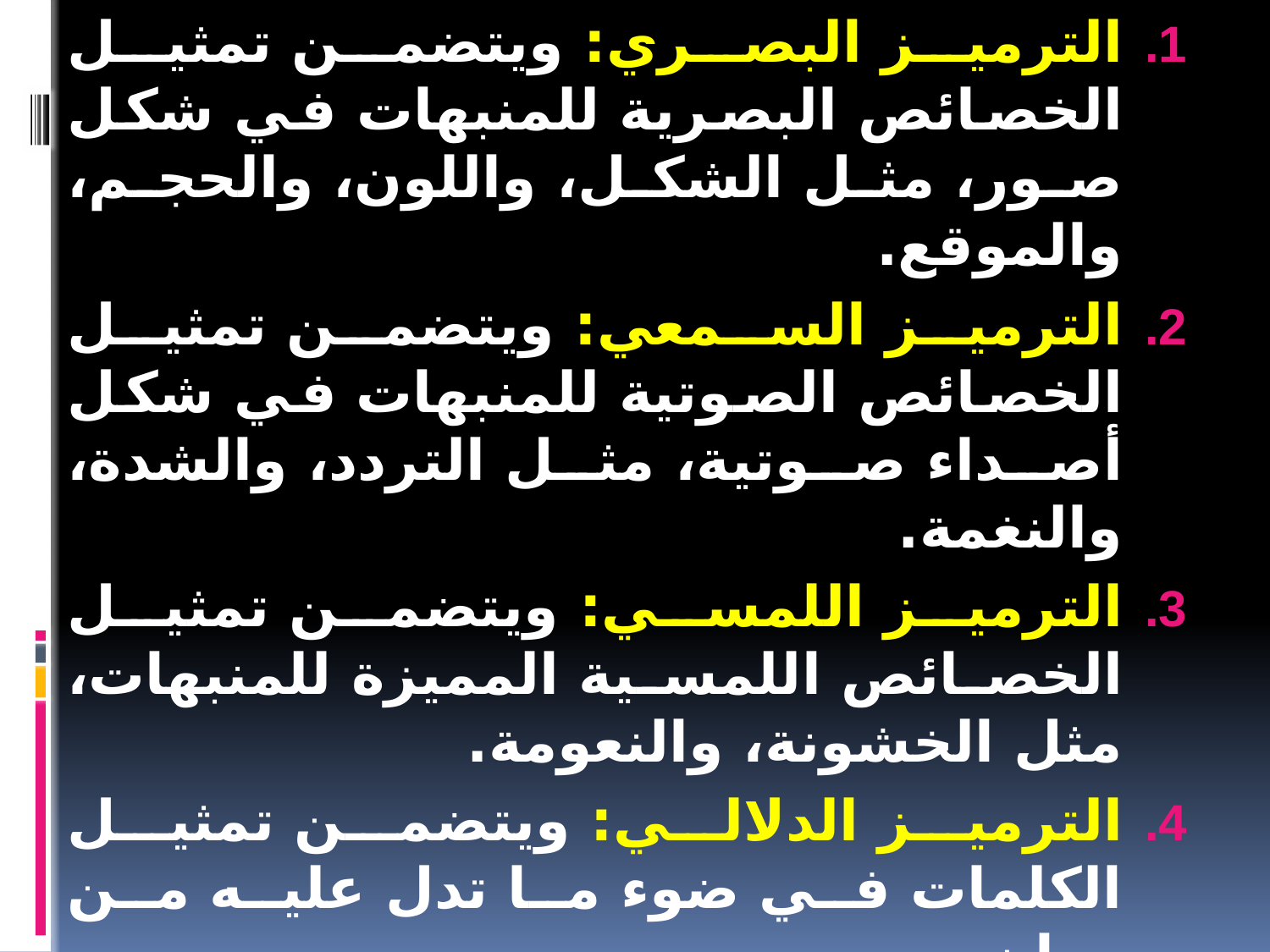

الترميز البصري: ويتضمن تمثيل الخصائص البصرية للمنبهات في شكل صور، مثل الشكل، واللون، والحجم، والموقع.
الترميز السمعي: ويتضمن تمثيل الخصائص الصوتية للمنبهات في شكل أصداء صوتية، مثل التردد، والشدة، والنغمة.
الترميز اللمسي: ويتضمن تمثيل الخصائص اللمسية المميزة للمنبهات، مثل الخشونة، والنعومة.
الترميز الدلالي: ويتضمن تمثيل الكلمات في ضوء ما تدل عليه من معان.
الترميز الحركي: ويتضمن تمثيل الأفعال الحركية من حيث طبيعتها، وتسلسلها، وكيفيـة تنفيذهــا.